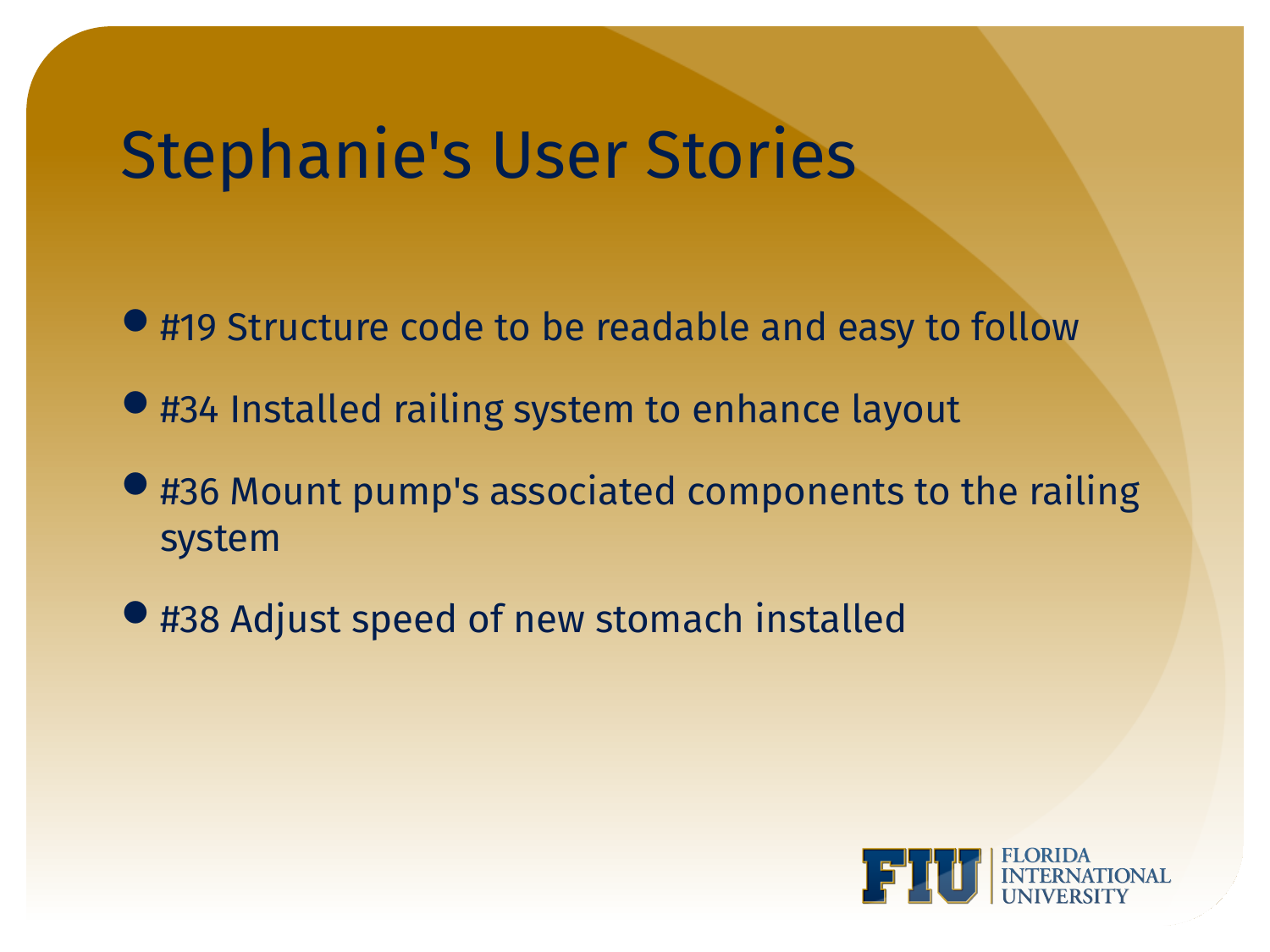

# Stephanie's User Stories
#19 Structure code to be readable and easy to follow
#34 Installed railing system to enhance layout
#36 Mount pump's associated components to the railing system
#38 Adjust speed of new stomach installed